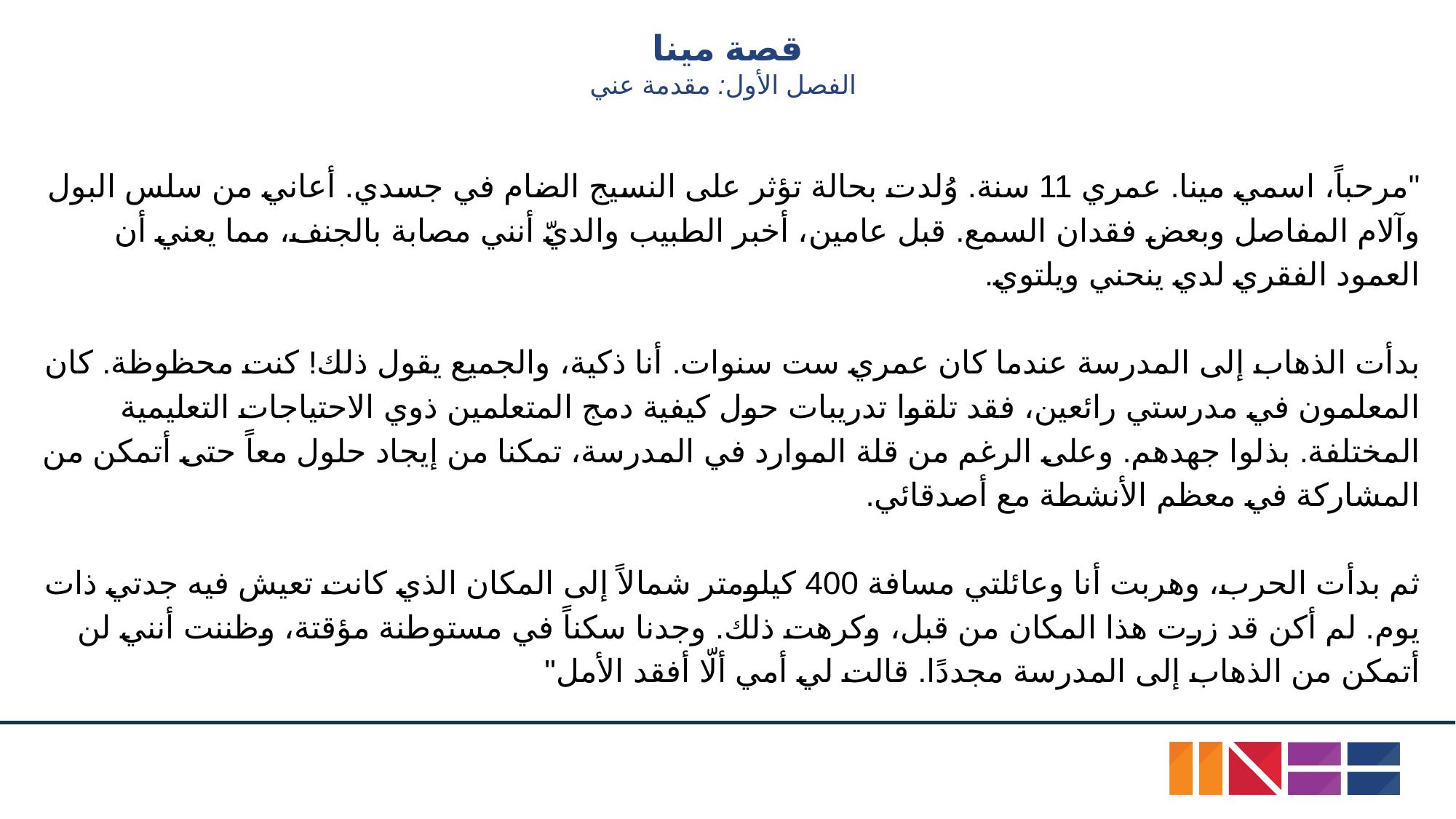

# قصة مينا
الفصل الأول: مقدمة عني
"مرحباً، اسمي مينا. عمري 11 سنة. وُلدت بحالة تؤثر على النسيج الضام في جسدي. أعاني من سلس البول وآلام المفاصل وبعض فقدان السمع. قبل عامين، أخبر الطبيب والديّ أنني مصابة بالجنف، مما يعني أن العمود الفقري لدي ينحني ويلتوي.

بدأت الذهاب إلى المدرسة عندما كان عمري ست سنوات. أنا ذكية، والجميع يقول ذلك! كنت محظوظة. كان المعلمون في مدرستي رائعين، فقد تلقوا تدريبات حول كيفية دمج المتعلمين ذوي الاحتياجات التعليمية المختلفة. بذلوا جهدهم. وعلى الرغم من قلة الموارد في المدرسة، تمكنا من إيجاد حلول معاً حتى أتمكن من المشاركة في معظم الأنشطة مع أصدقائي.

ثم بدأت الحرب، وهربت أنا وعائلتي مسافة 400 كيلومتر شمالاً إلى المكان الذي كانت تعيش فيه جدتي ذات يوم. لم أكن قد زرت هذا المكان من قبل، وكرهت ذلك. وجدنا سكناً في مستوطنة مؤقتة، وظننت أنني لن أتمكن من الذهاب إلى المدرسة مجددًا. قالت لي أمي ألّا أفقد الأمل"